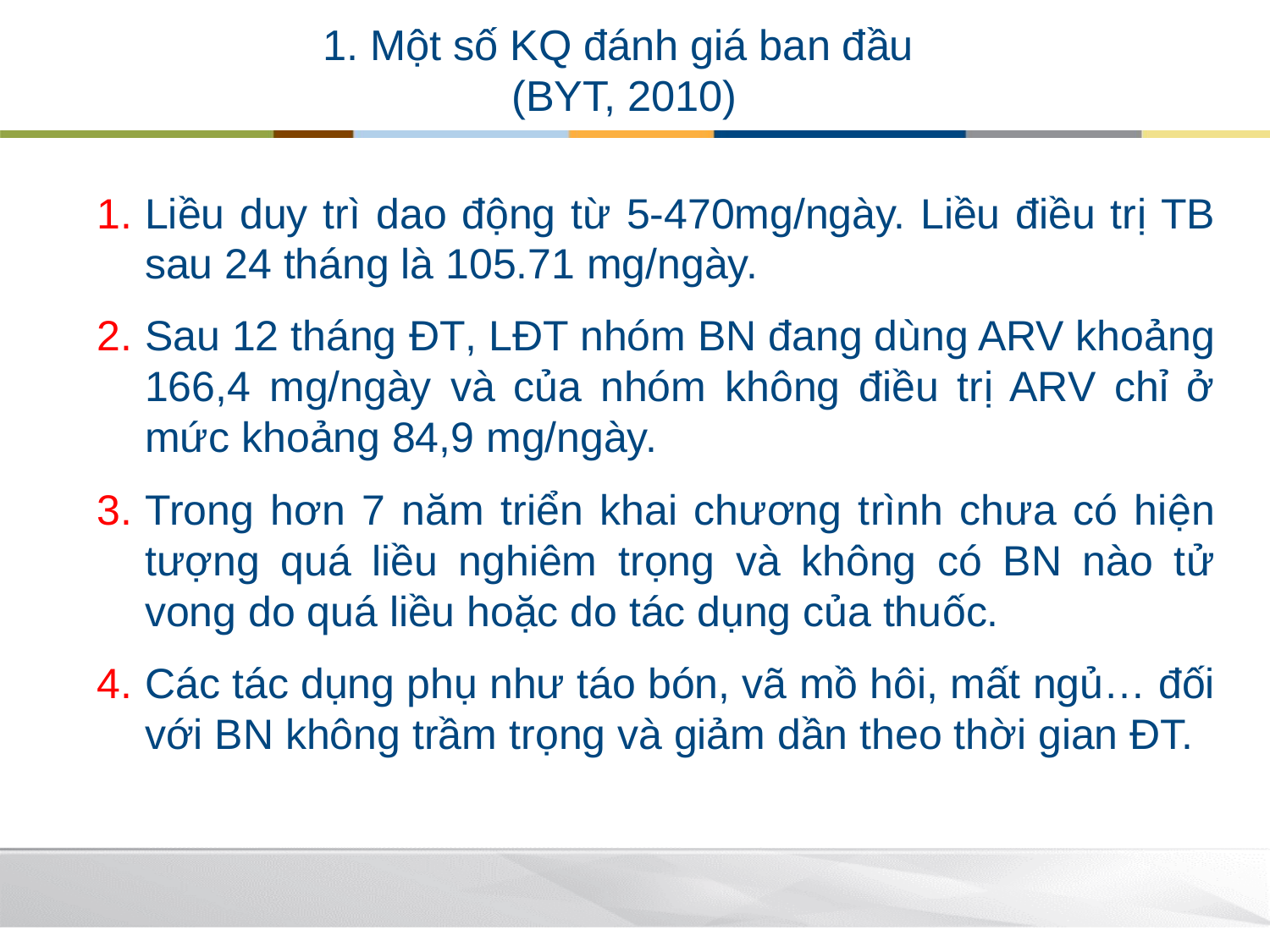

# 1. Một số KQ đánh giá ban đầu (BYT, 2010)
Liều duy trì dao động từ 5-470mg/ngày. Liều điều trị TB sau 24 tháng là 105.71 mg/ngày.
Sau 12 tháng ĐT, LĐT nhóm BN đang dùng ARV khoảng 166,4 mg/ngày và của nhóm không điều trị ARV chỉ ở mức khoảng 84,9 mg/ngày.
Trong hơn 7 năm triển khai chương trình chưa có hiện tượng quá liều nghiêm trọng và không có BN nào tử vong do quá liều hoặc do tác dụng của thuốc.
Các tác dụng phụ như táo bón, vã mồ hôi, mất ngủ… đối với BN không trầm trọng và giảm dần theo thời gian ĐT.